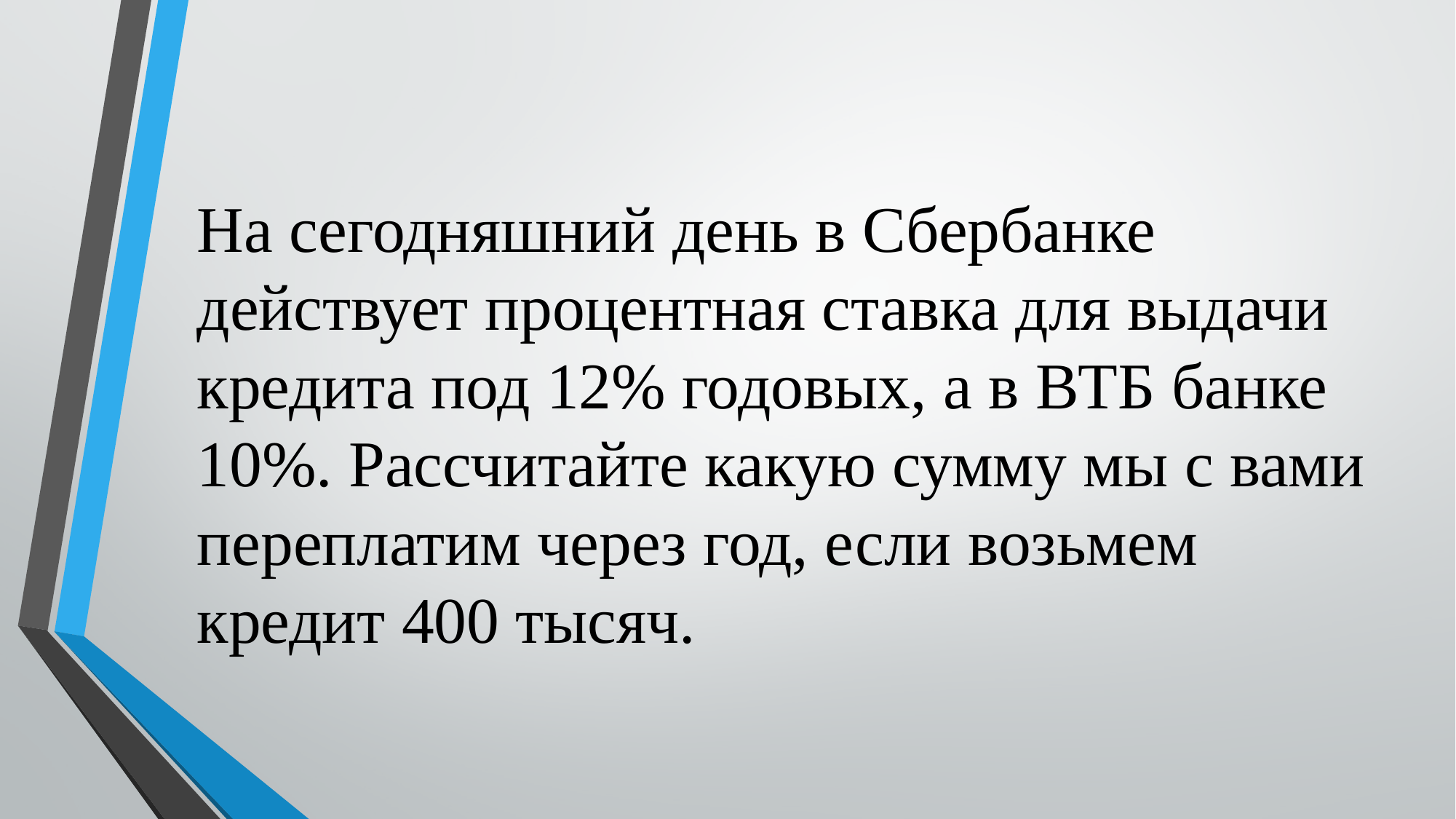

На сегодняшний день в Сбербанке действует процентная ставка для выдачи кредита под 12% годовых, а в ВТБ банке 10%. Рассчитайте какую сумму мы с вами переплатим через год, если возьмем кредит 400 тысяч.